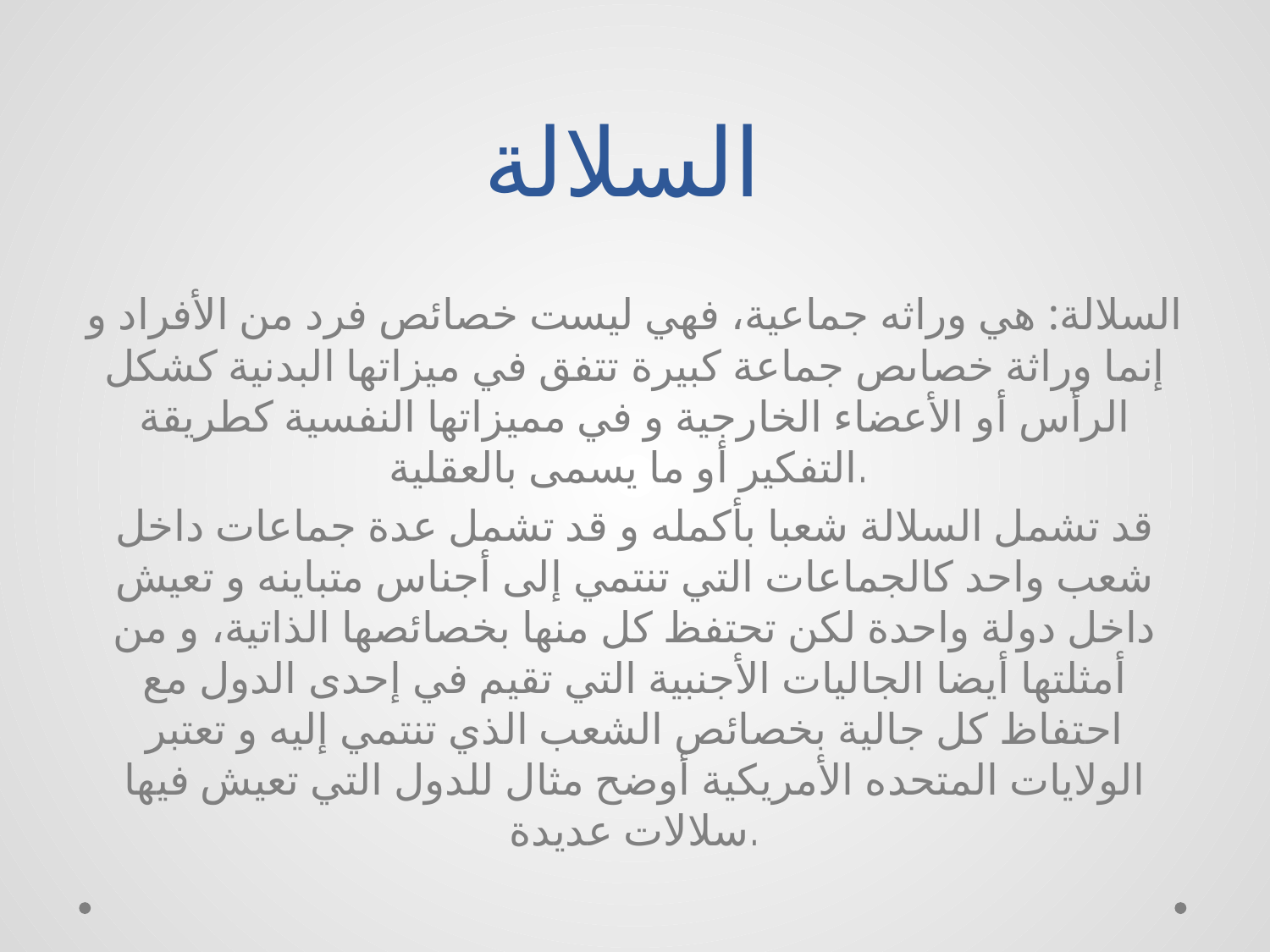

# السلالة

السلالة: هي وراثه جماعية، فهي ليست خصائص فرد من الأفراد و إنما وراثة خصاىص جماعة كبيرة تتفق في ميزاتها البدنية كشكل الرأس أو الأعضاء الخارجية و في مميزاتها النفسية كطريقة التفكير أو ما يسمى بالعقلية.
قد تشمل السلالة شعبا بأكمله و قد تشمل عدة جماعات داخل شعب واحد كالجماعات التي تنتمي إلى أجناس متباينه و تعيش داخل دولة واحدة لكن تحتفظ كل منها بخصائصها الذاتية، و من أمثلتها أيضا الجاليات الأجنبية التي تقيم في إحدى الدول مع احتفاظ كل جالية بخصائص الشعب الذي تنتمي إليه و تعتبر الولايات المتحده الأمريكية أوضح مثال للدول التي تعيش فيها سلالات عديدة.